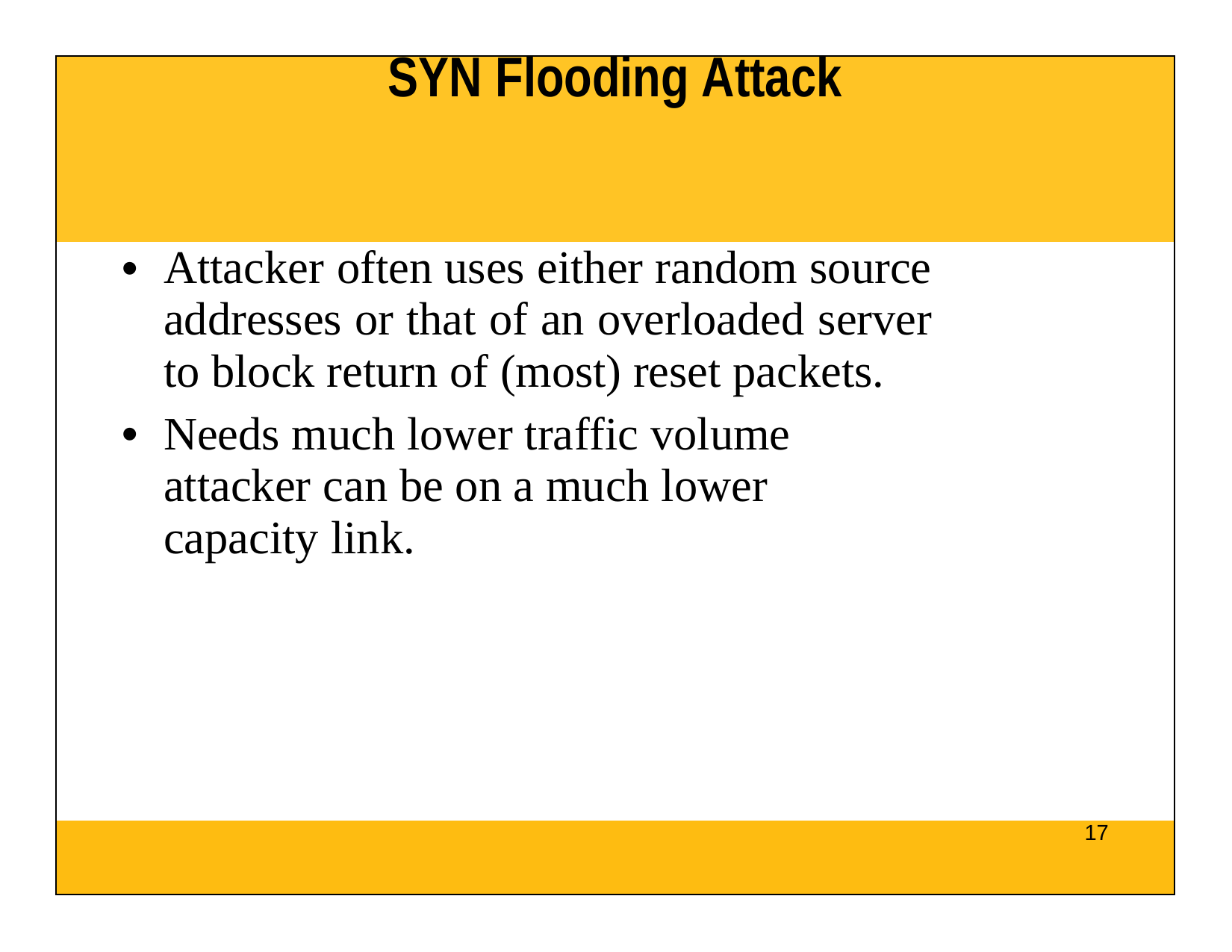

| SYN Flooding Attack |
| --- |
| Attacker often uses either random source addresses or that of an overloaded server to block return of (most) reset packets. Needs much lower traffic volume attacker can be on a much lower capacity link. |
| 17 |